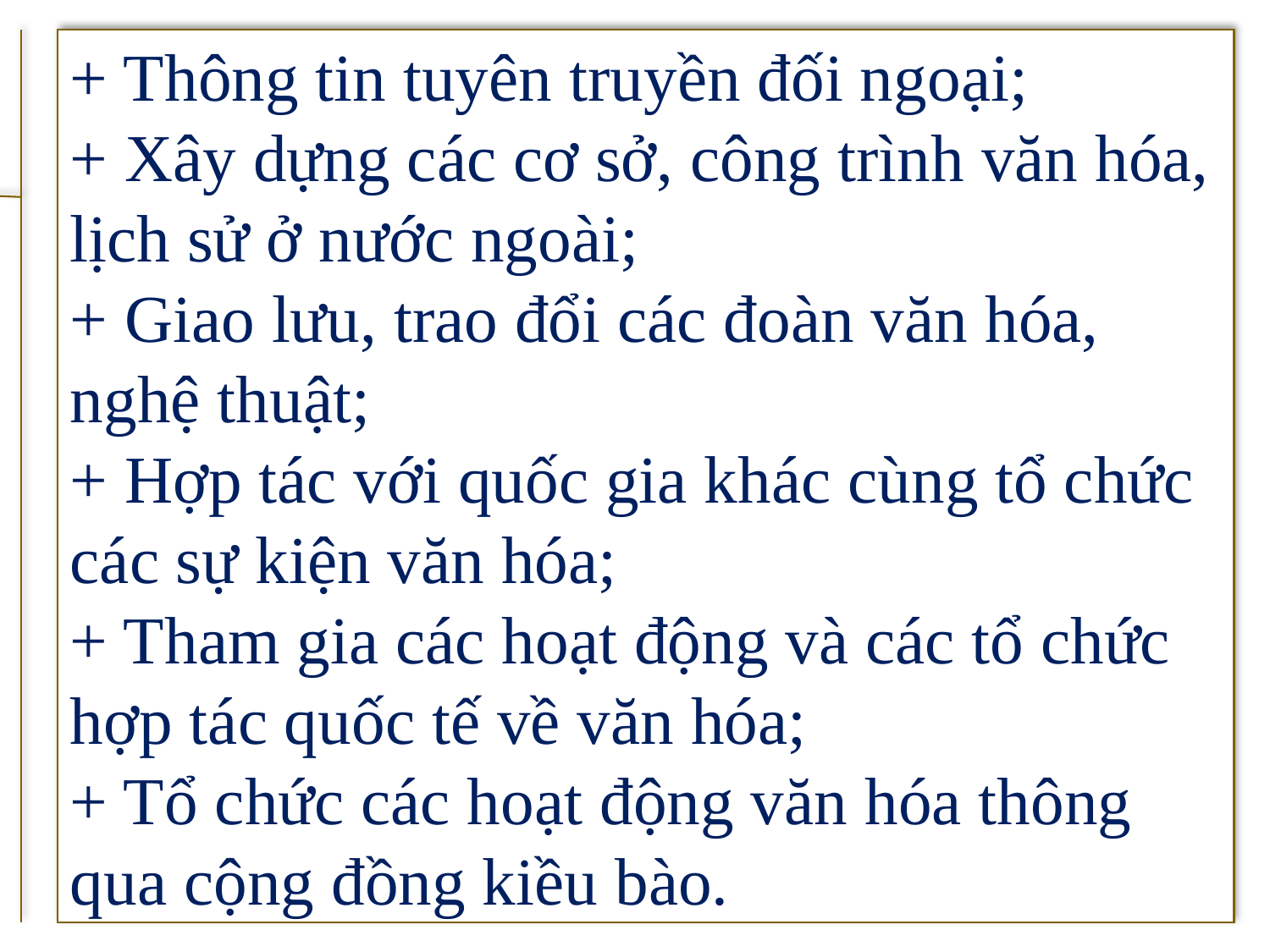

+ Thông tin tuyên truyền đối ngoại;
+ Xây dựng các cơ sở, công trình văn hóa, lịch sử ở nước ngoài;
+ Giao lưu, trao đổi các đoàn văn hóa, nghệ thuật;
+ Hợp tác với quốc gia khác cùng tổ chức các sự kiện văn hóa;
+ Tham gia các hoạt động và các tổ chức hợp tác quốc tế về văn hóa;
+ Tổ chức các hoạt động văn hóa thông qua cộng đồng kiều bào.